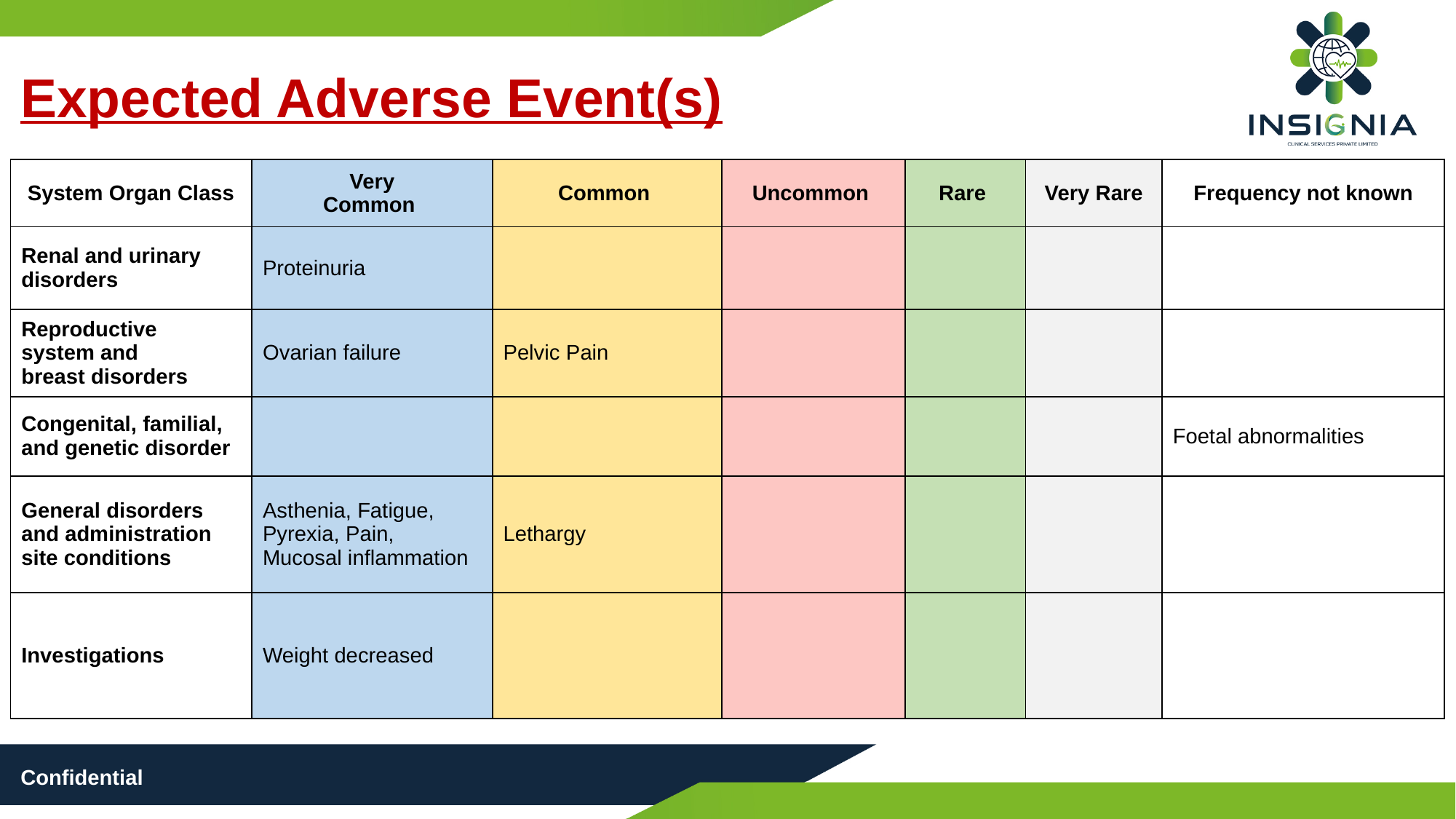

Expected Adverse Event(s)
| System Organ Class | Very Common | Common | Uncommon | Rare | Very Rare | Frequency not known |
| --- | --- | --- | --- | --- | --- | --- |
| Renal and urinary disorders | Proteinuria |  |  |  |  |  |
| Reproductive system and breast disorders | Ovarian failure | Pelvic Pain |  |  |  |  |
| Congenital, familial, and genetic disorder |  |  |  |  |  | Foetal abnormalities |
| General disorders and administration site conditions | Asthenia, Fatigue, Pyrexia, Pain, Mucosal inflammation | Lethargy |  |  |  |  |
| Investigations | Weight decreased |  |  |  |  |  |
Confidential